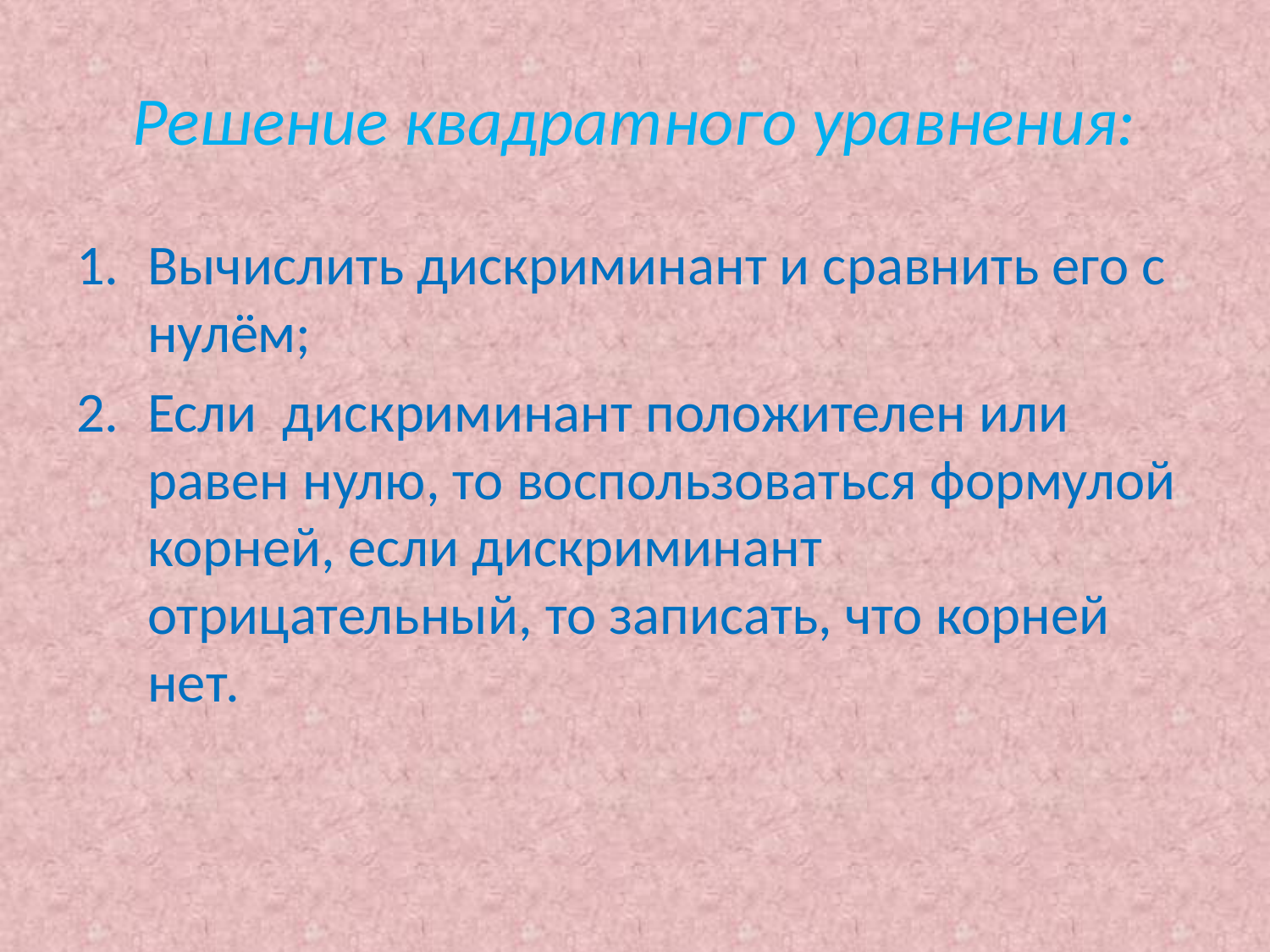

# Решение квадратного уравнения:
Вычислить дискриминант и сравнить его с нулём;
Если  дискриминант положителен или равен нулю, то воспользоваться формулой корней, если дискриминант отрицательный, то записать, что корней нет.